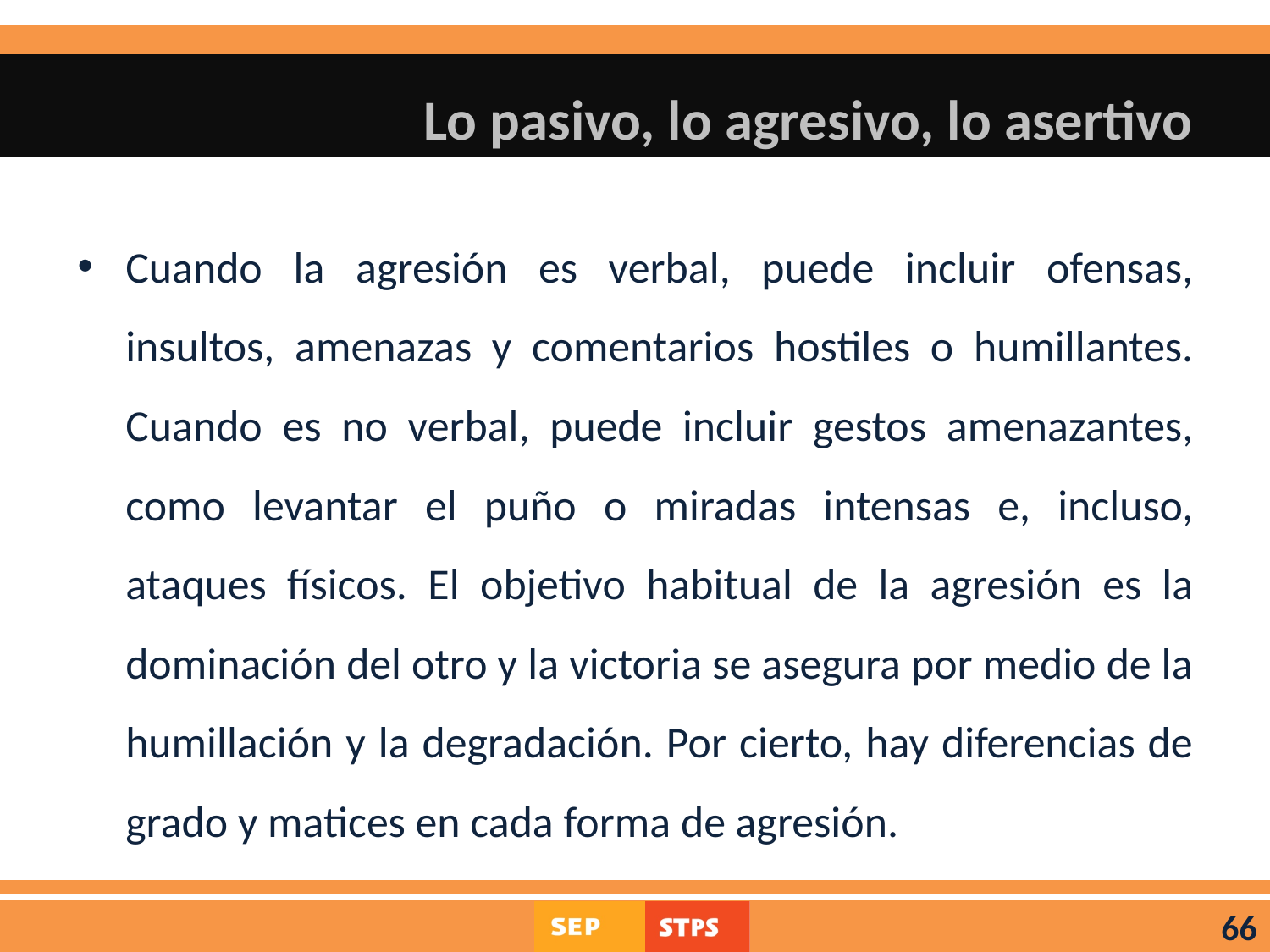

# Lo pasivo, lo agresivo, lo asertivo
Cuando la agresión es verbal, puede incluir ofensas, insultos, amenazas y comentarios hostiles o humillantes. Cuando es no verbal, puede incluir gestos amenazantes, como levantar el puño o miradas intensas e, incluso, ataques físicos. El objetivo habitual de la agresión es la dominación del otro y la victoria se asegura por medio de la humillación y la degradación. Por cierto, hay diferencias de grado y matices en cada forma de agresión.
66